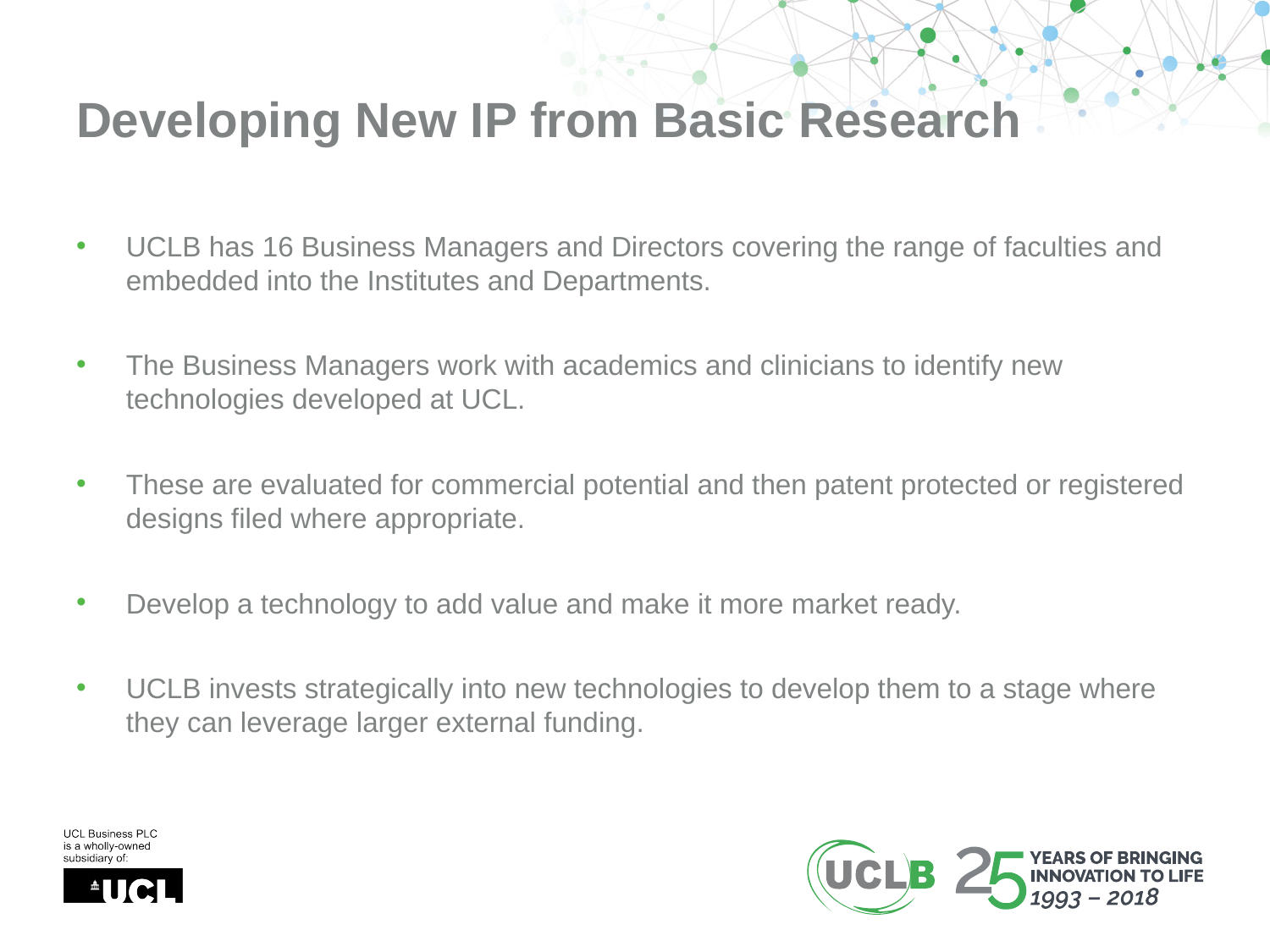

# Developing New IP from Basic Research
UCLB has 16 Business Managers and Directors covering the range of faculties and embedded into the Institutes and Departments.

The Business Managers work with academics and clinicians to identify new technologies developed at UCL.

These are evaluated for commercial potential and then patent protected or registered designs filed where appropriate.

Develop a technology to add value and make it more market ready.

UCLB invests strategically into new technologies to develop them to a stage where they can leverage larger external funding.